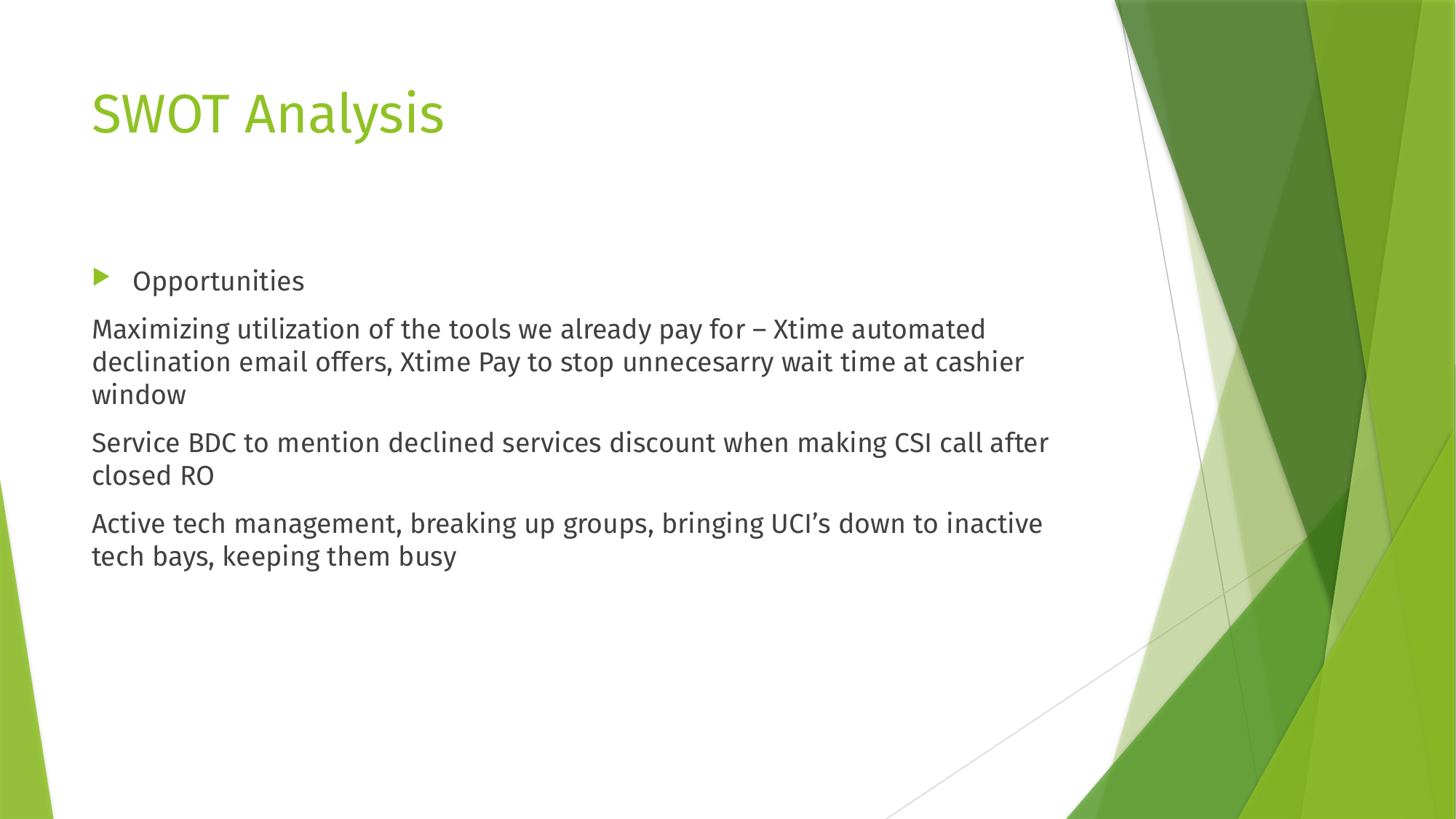

# SWOT Analysis
Opportunities
Maximizing utilization of the tools we already pay for – Xtime automated declination email offers, Xtime Pay to stop unnecesarry wait time at cashier window
Service BDC to mention declined services discount when making CSI call after closed RO
Active tech management, breaking up groups, bringing UCI’s down to inactive tech bays, keeping them busy